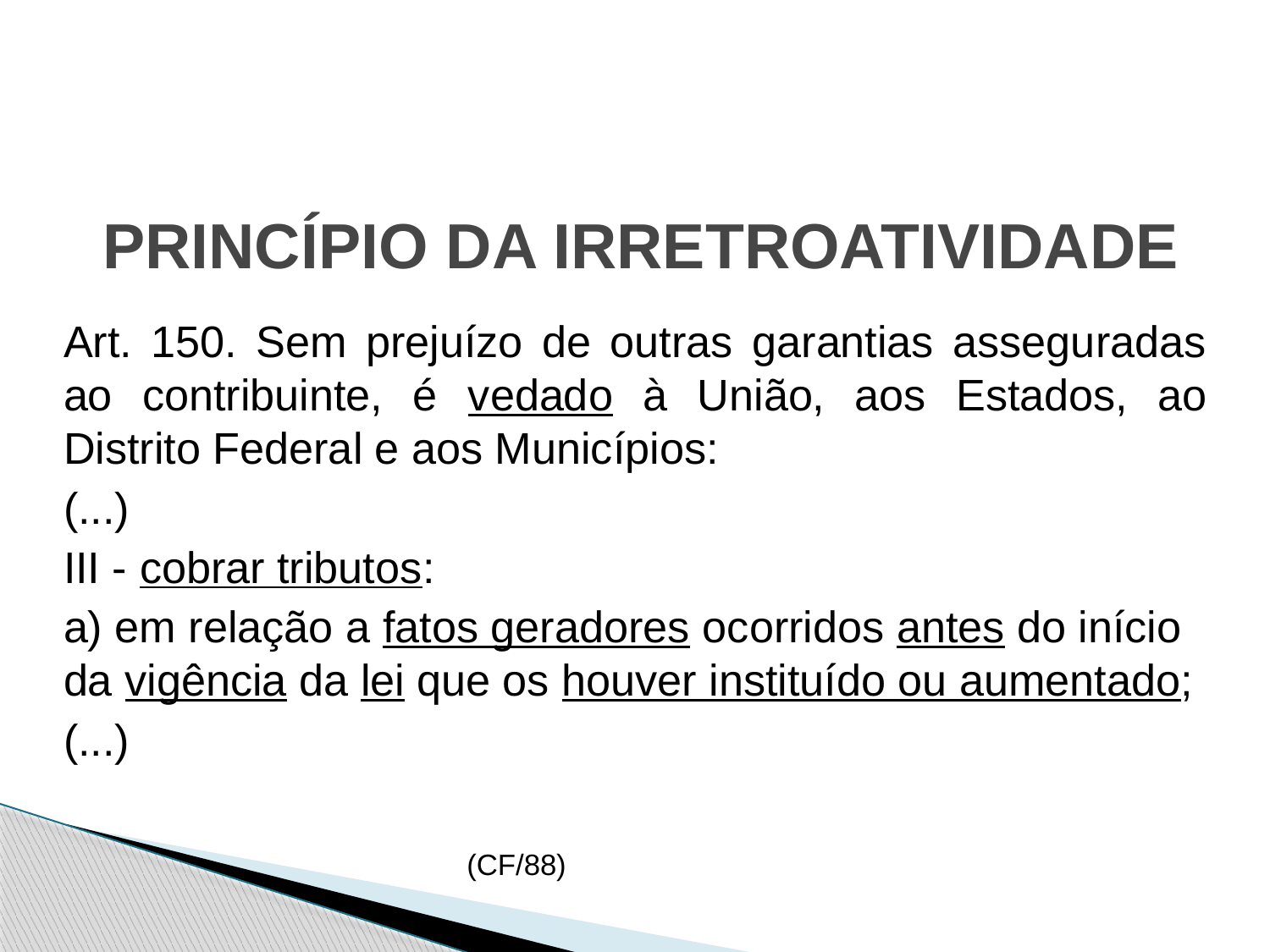

# PRINCÍPIO DA IRRETROATIVIDADE
	Art. 150. Sem prejuízo de outras garantias asseguradas ao contribuinte, é vedado à União, aos Estados, ao Distrito Federal e aos Municípios:
	(...)
	III - cobrar tributos:
	a) em relação a fatos geradores ocorridos antes do início da vigência da lei que os houver instituído ou aumentado;
	(...)

						                         	    (CF/88)